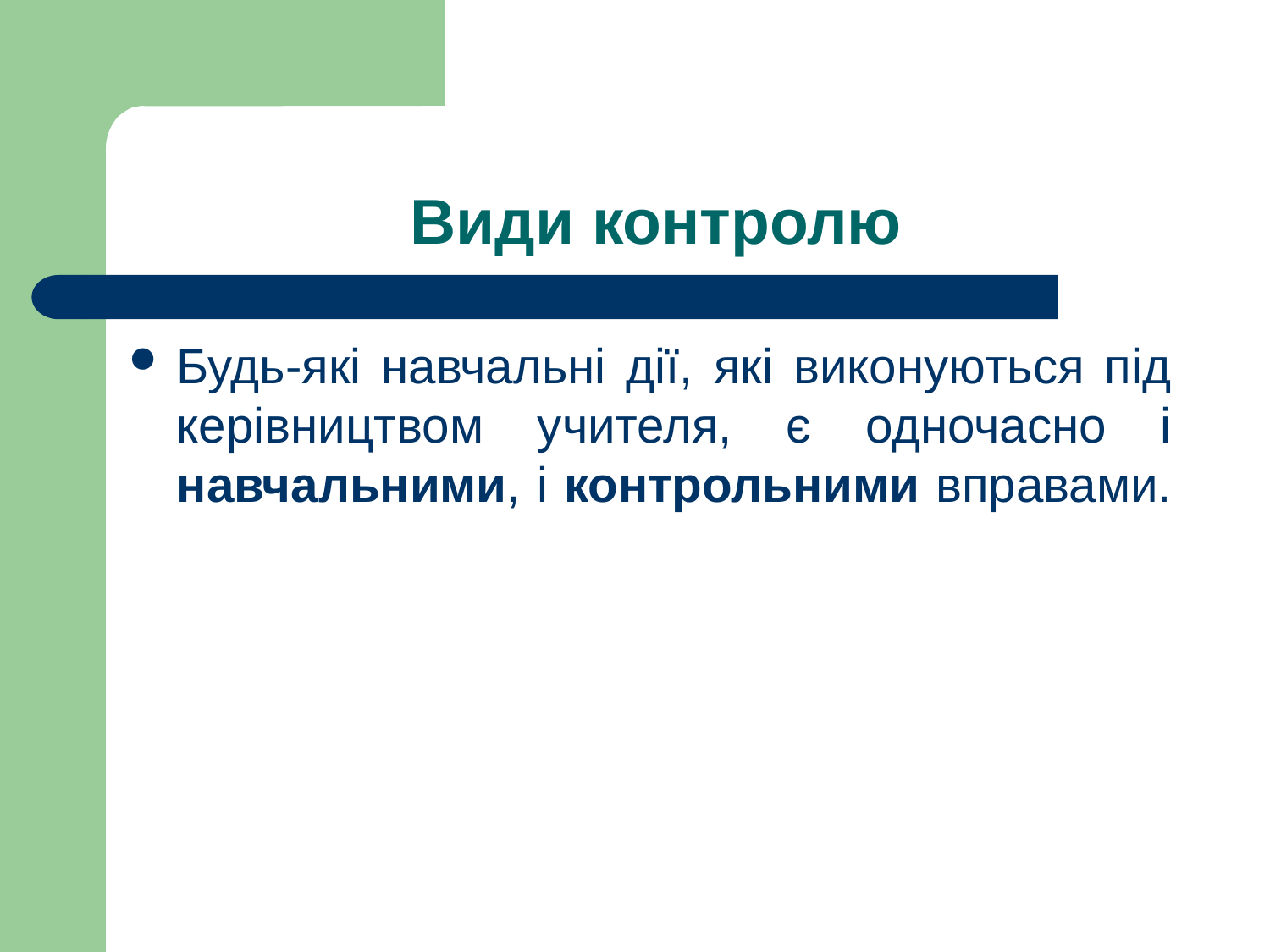

# Види контролю
Будь-які навчальні дії, які виконуються під керівництвом учителя, є одночасно і навчальними, і контрольними вправами.